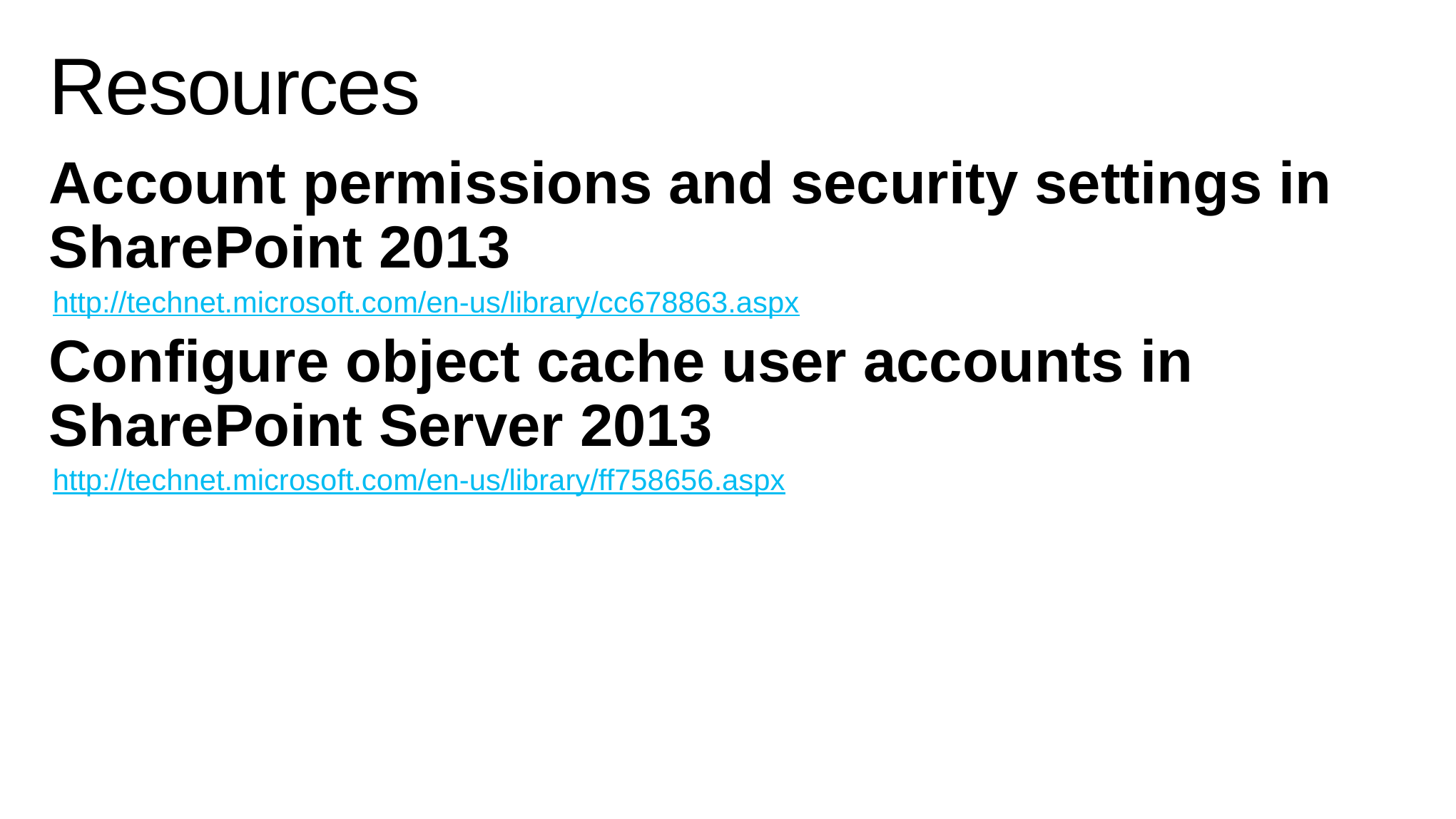

# Resources
Account permissions and security settings in SharePoint 2013
http://technet.microsoft.com/en-us/library/cc678863.aspx
Configure object cache user accounts in SharePoint Server 2013
http://technet.microsoft.com/en-us/library/ff758656.aspx